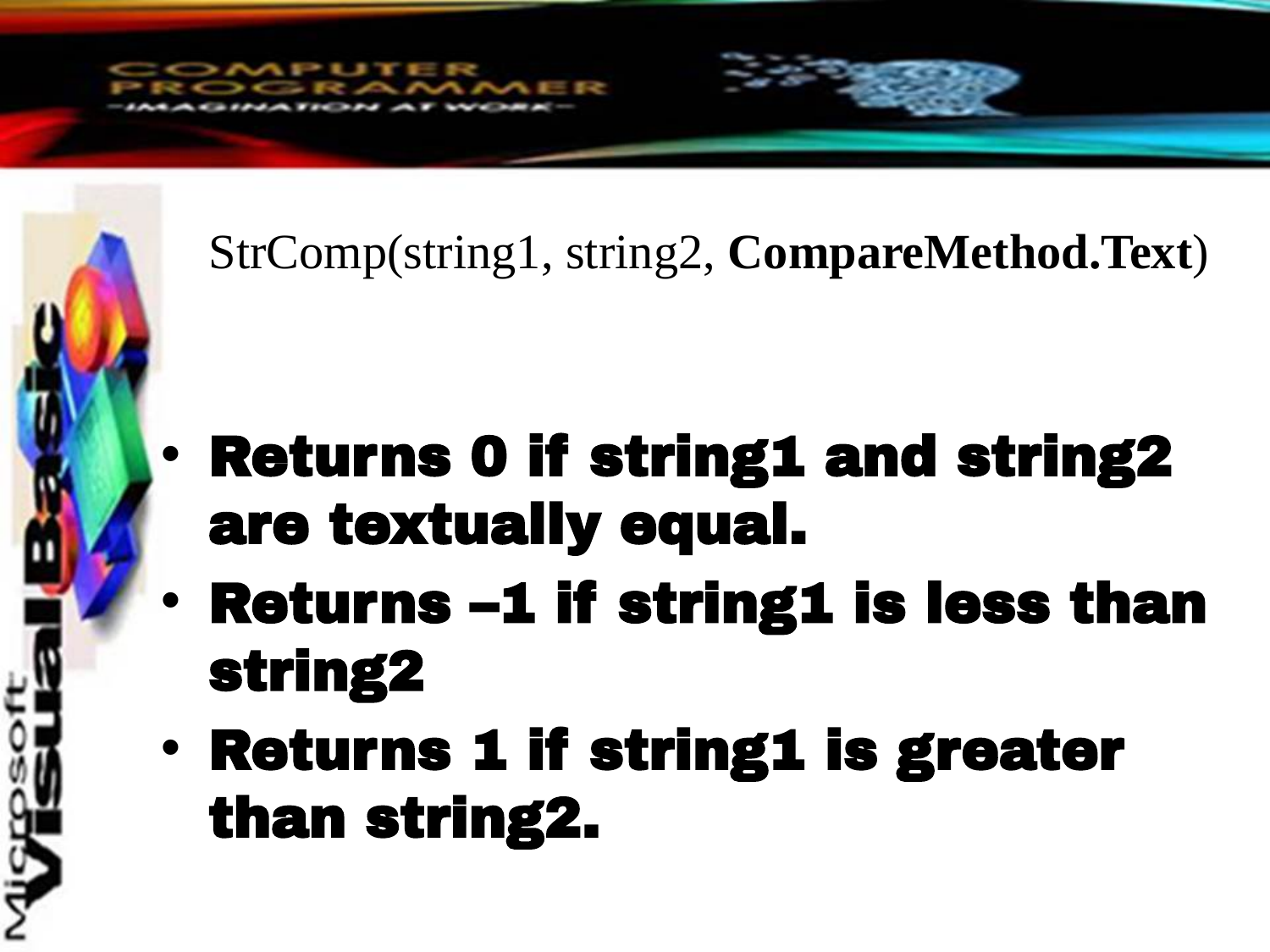

# StrComp(string1, string2, CompareMethod.Text)
Returns 0 if string1 and string2 are textually equal.
Returns –1 if string1 is less than string2
Returns 1 if string1 is greater than string2.